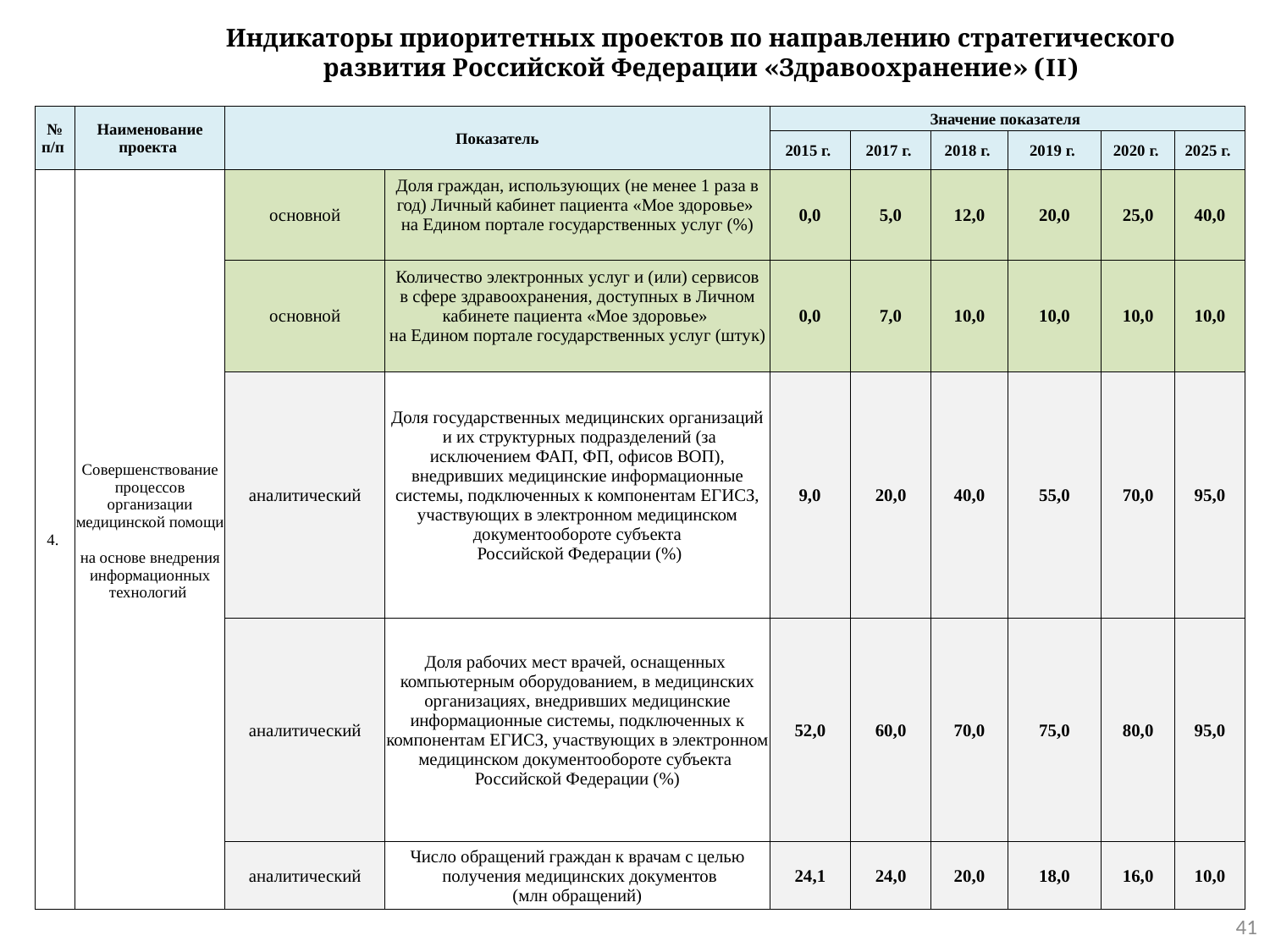

Индикаторы приоритетных проектов по направлению стратегического развития Российской Федерации «Здравоохранение» (II)
| № п/п | Наименование проекта | Показатель |  | Значение показателя |  |  |  |  |  |
| --- | --- | --- | --- | --- | --- | --- | --- | --- | --- |
|  |  |  |  | 2015 г. | 2017 г. | 2018 г. | 2019 г. | 2020 г. | 2025 г. |
| 4. | Совершенствование процессов организации медицинской помощи на основе внедрения информационных технологий | основной | Доля граждан, использующих (не менее 1 раза в год) Личный кабинет пациента «Мое здоровье» на Едином портале государственных услуг (%) | 0,0 | 5,0 | 12,0 | 20,0 | 25,0 | 40,0 |
|  |  | основной | Количество электронных услуг и (или) сервисов в сфере здравоохранения, доступных в Личном кабинете пациента «Мое здоровье» на Едином портале государственных услуг (штук) | 0,0 | 7,0 | 10,0 | 10,0 | 10,0 | 10,0 |
|  |  | аналитический | Доля государственных медицинских организаций и их структурных подразделений (за исключением ФАП, ФП, офисов ВОП), внедривших медицинские информационные системы, подключенных к компонентам ЕГИСЗ, участвующих в электронном медицинском документообороте субъекта Российской Федерации (%) | 9,0 | 20,0 | 40,0 | 55,0 | 70,0 | 95,0 |
|  |  | аналитический | Доля рабочих мест врачей, оснащенных компьютерным оборудованием, в медицинских организациях, внедривших медицинские информационные системы, подключенных к компонентам ЕГИСЗ, участвующих в электронном медицинском документообороте субъекта Российской Федерации (%) | 52,0 | 60,0 | 70,0 | 75,0 | 80,0 | 95,0 |
|  |  | аналитический | Число обращений граждан к врачам с целью получения медицинских документов (млн обращений) | 24,1 | 24,0 | 20,0 | 18,0 | 16,0 | 10,0 |
41